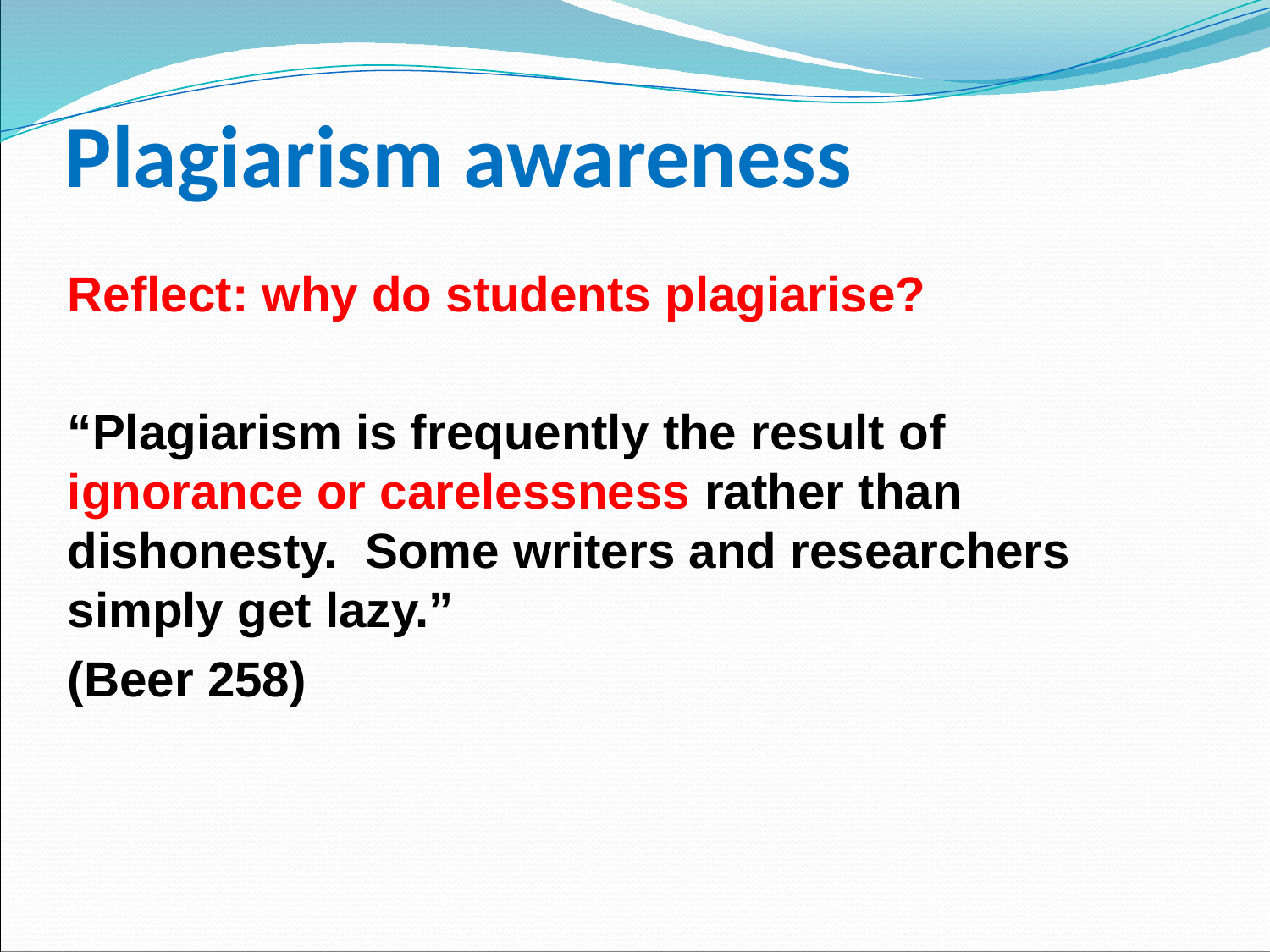

# Plagiarism awareness
Reflect: why do students plagiarise?

“Plagiarism is frequently the result of ignorance or carelessness rather than dishonesty.  Some writers and researchers simply get lazy.”
(Beer 258)